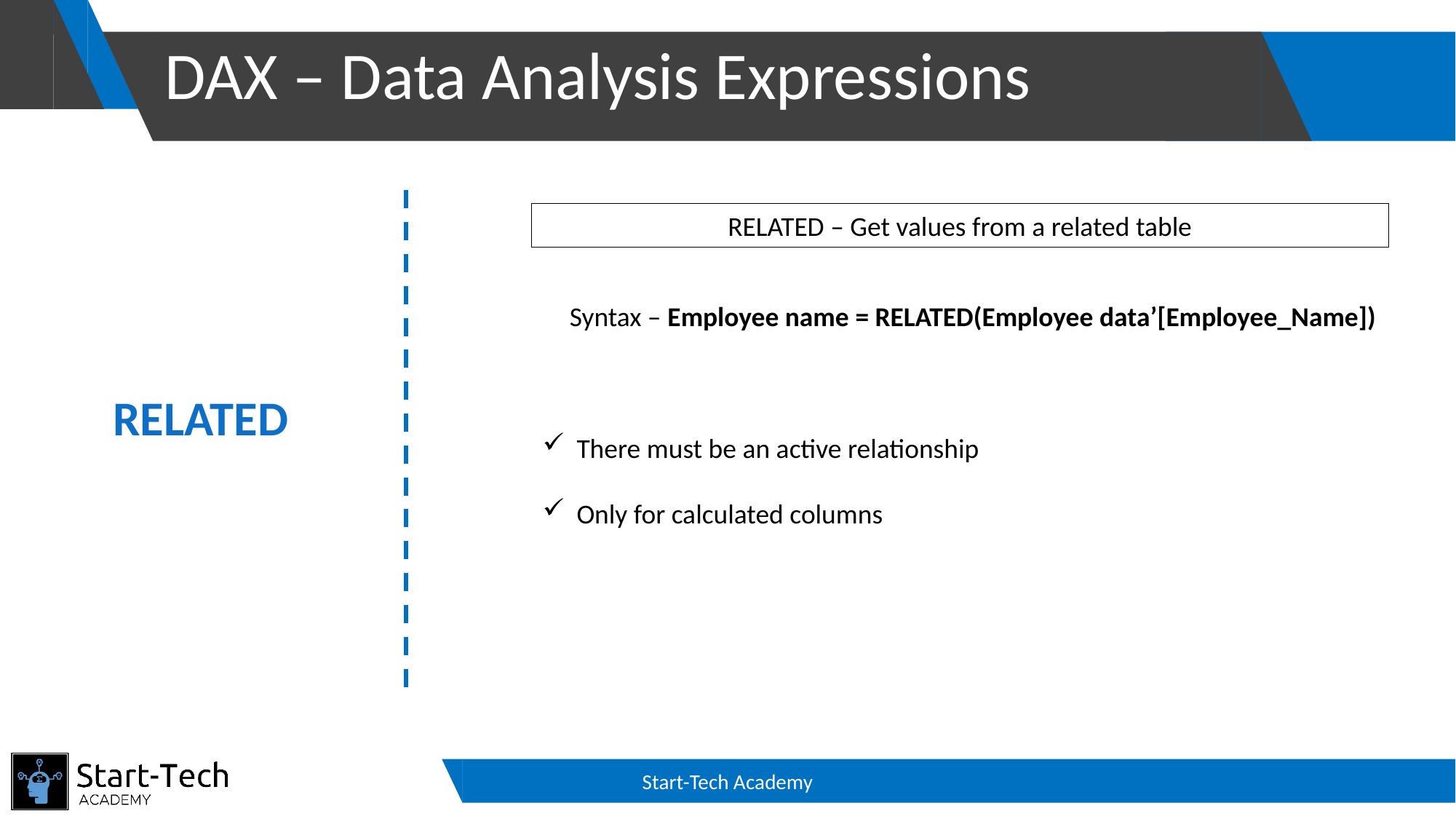

# DAX – Data Analysis Expressions
RELATED – Get values from a related table
Syntax – Employee name = RELATED(Employee data’[Employee_Name])
RELATED
There must be an active relationship

Only for calculated columns
Start-Tech Academy